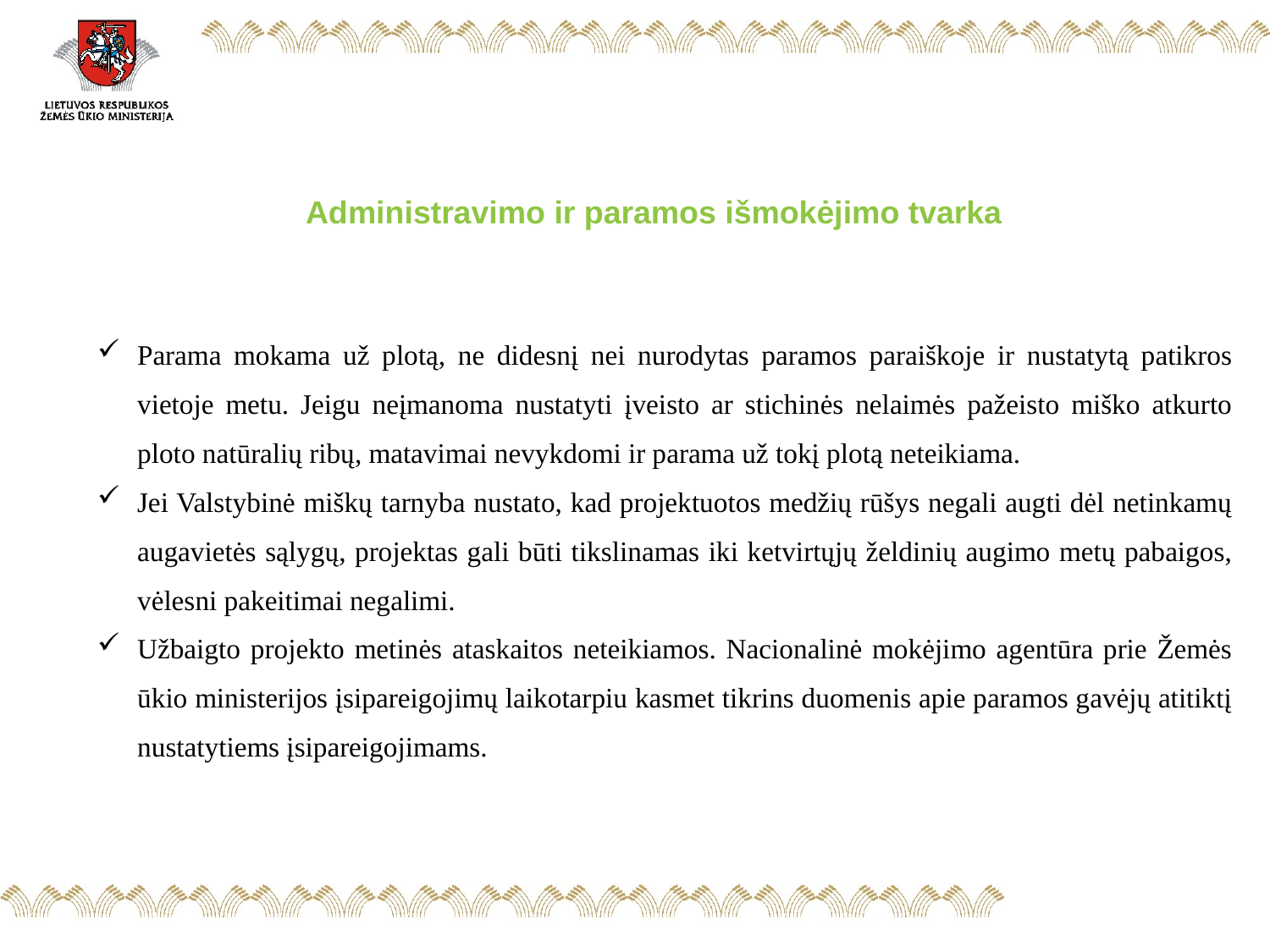

Administravimo ir paramos išmokėjimo tvarka
Parama mokama už plotą, ne didesnį nei nurodytas paramos paraiškoje ir nustatytą patikros vietoje metu. Jeigu neįmanoma nustatyti įveisto ar stichinės nelaimės pažeisto miško atkurto ploto natūralių ribų, matavimai nevykdomi ir parama už tokį plotą neteikiama.
Jei Valstybinė miškų tarnyba nustato, kad projektuotos medžių rūšys negali augti dėl netinkamų augavietės sąlygų, projektas gali būti tikslinamas iki ketvirtųjų želdinių augimo metų pabaigos, vėlesni pakeitimai negalimi.
Užbaigto projekto metinės ataskaitos neteikiamos. Nacionalinė mokėjimo agentūra prie Žemės ūkio ministerijos įsipareigojimų laikotarpiu kasmet tikrins duomenis apie paramos gavėjų atitiktį nustatytiems įsipareigojimams.